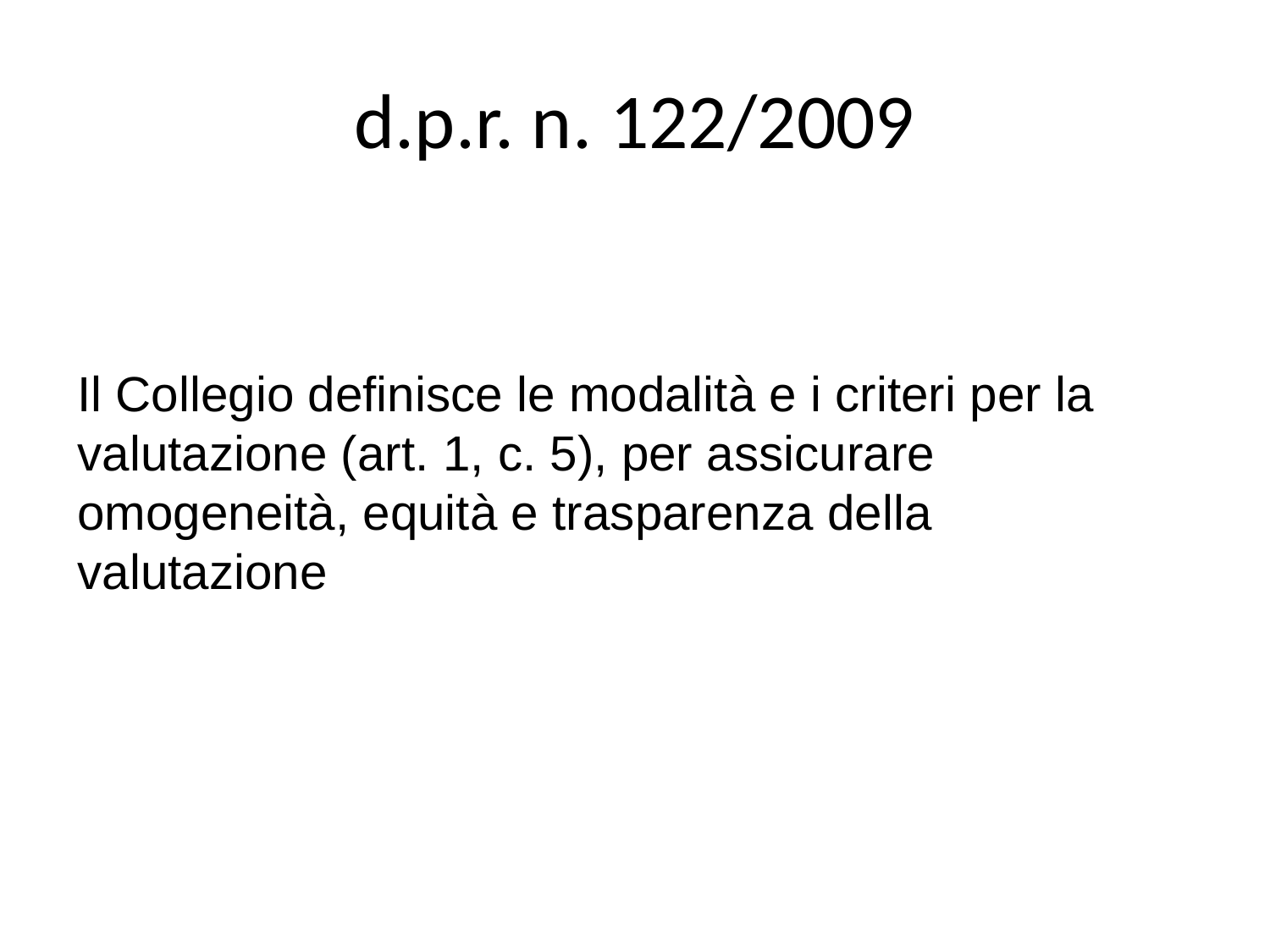

# d.p.r. n. 122/2009
Il Collegio definisce le modalità e i criteri per la valutazione (art. 1, c. 5), per assicurare omogeneità, equità e trasparenza della valutazione